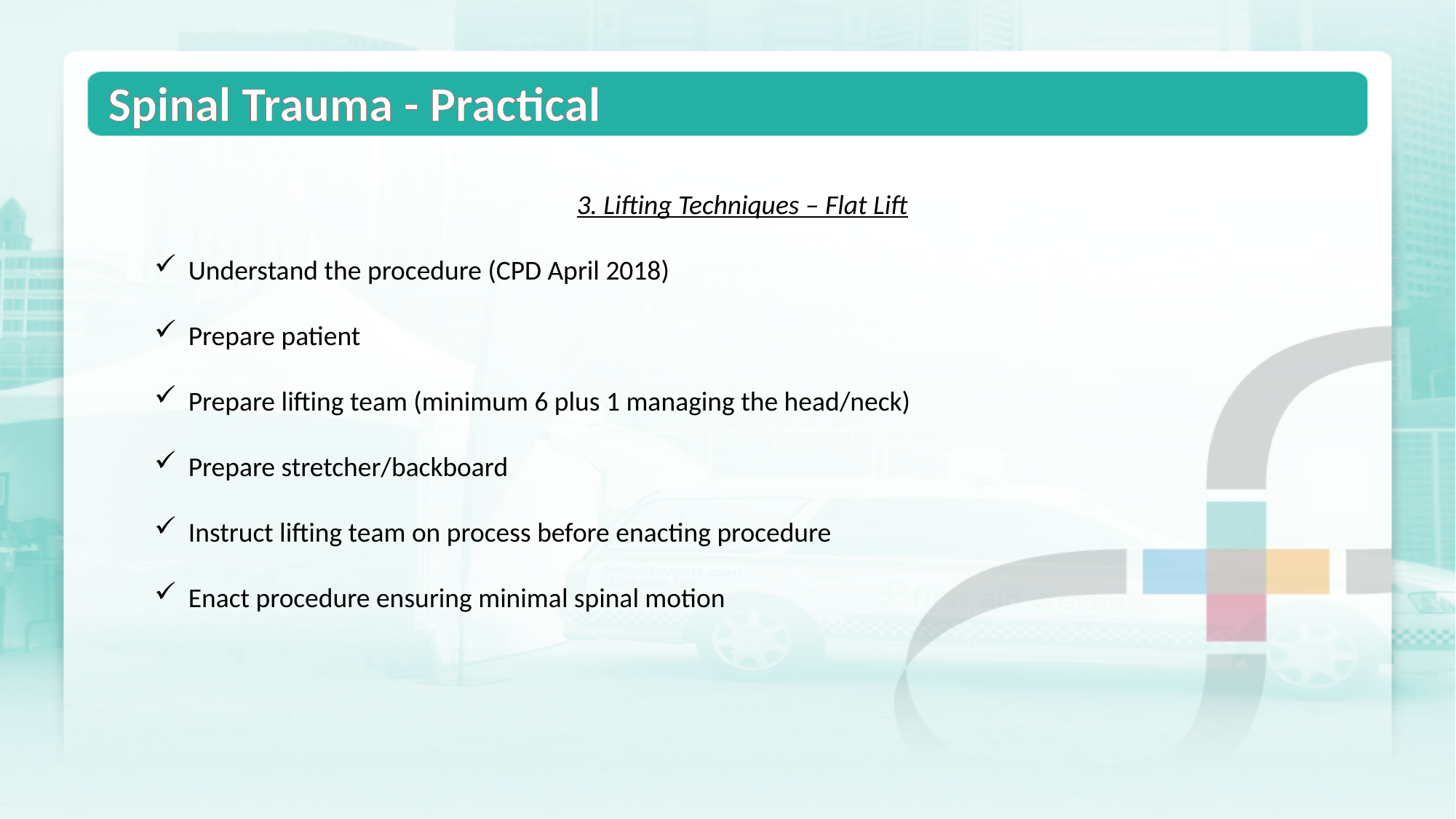

Spinal Trauma - Practical
3. Lifting Techniques – Flat Lift

Understand the procedure (CPD April 2018)

Prepare patient

Prepare lifting team (minimum 6 plus 1 managing the head/neck)

Prepare stretcher/backboard

Instruct lifting team on process before enacting procedure

Enact procedure ensuring minimal spinal motion